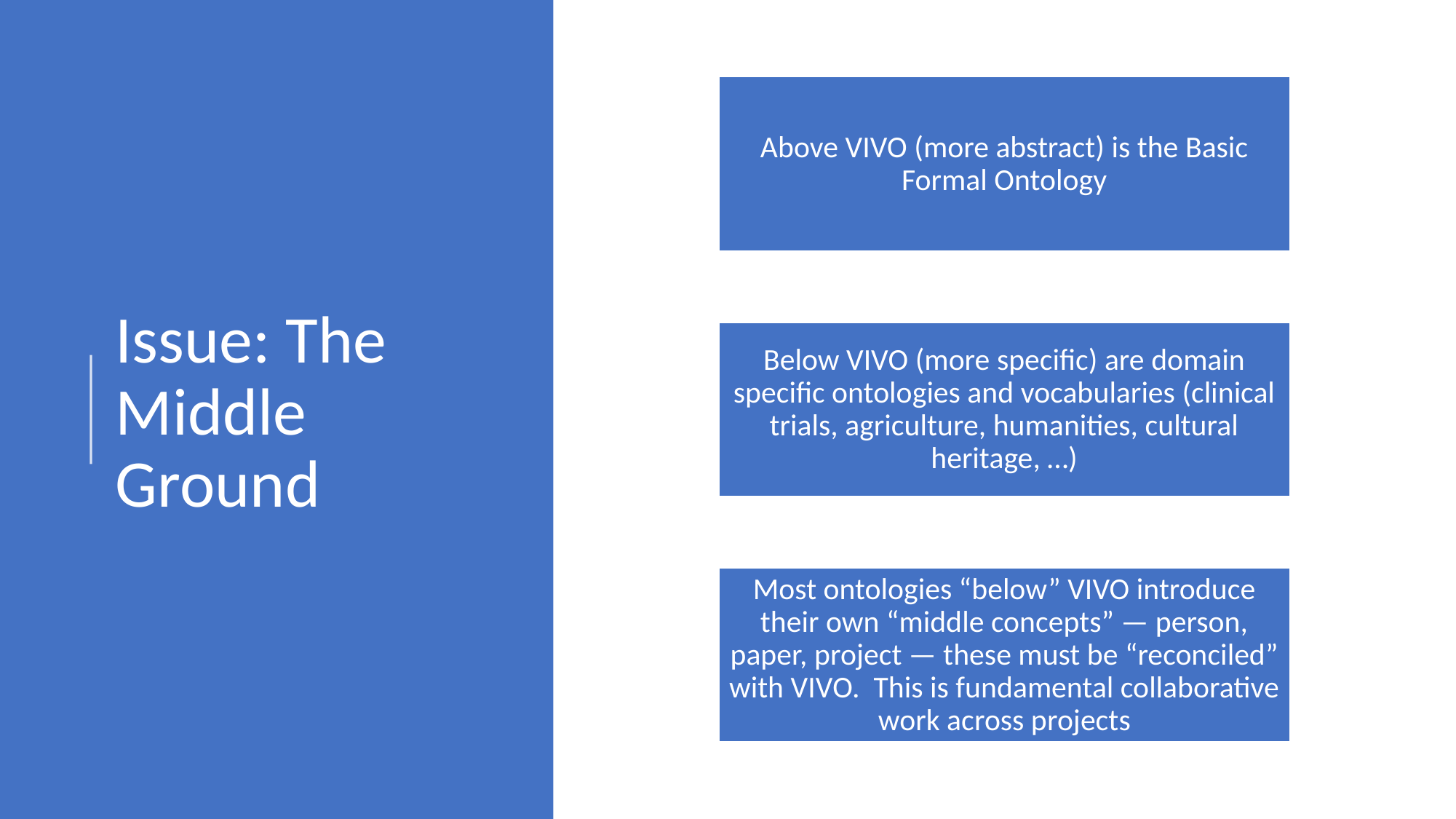

Above VIVO (more abstract) is the Basic Formal Ontology
Below VIVO (more specific) are domain specific ontologies and vocabularies (clinical trials, agriculture, humanities, cultural heritage, …)
Most ontologies “below” VIVO introduce their own “middle concepts” — person, paper, project — these must be “reconciled” with VIVO.  This is fundamental collaborative work across projects
# Issue: The Middle Ground